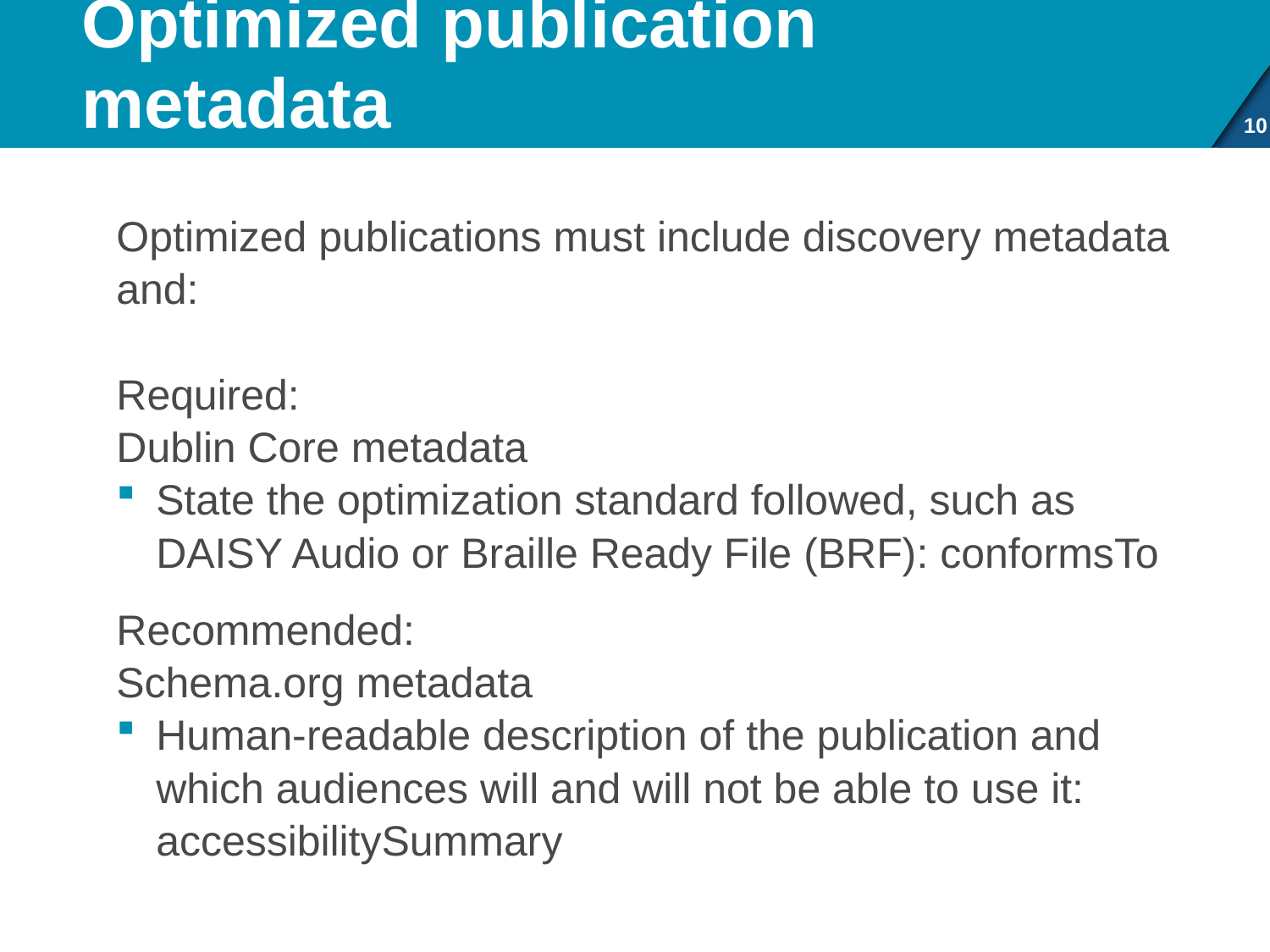

# Optimized publication metadata
10
Optimized publications must include discovery metadata and:

Required:
Dublin Core metadata
State the optimization standard followed, such as DAISY Audio or Braille Ready File (BRF): conformsTo

Recommended:
Schema.org metadata
Human-readable description of the publication and which audiences will and will not be able to use it: accessibilitySummary